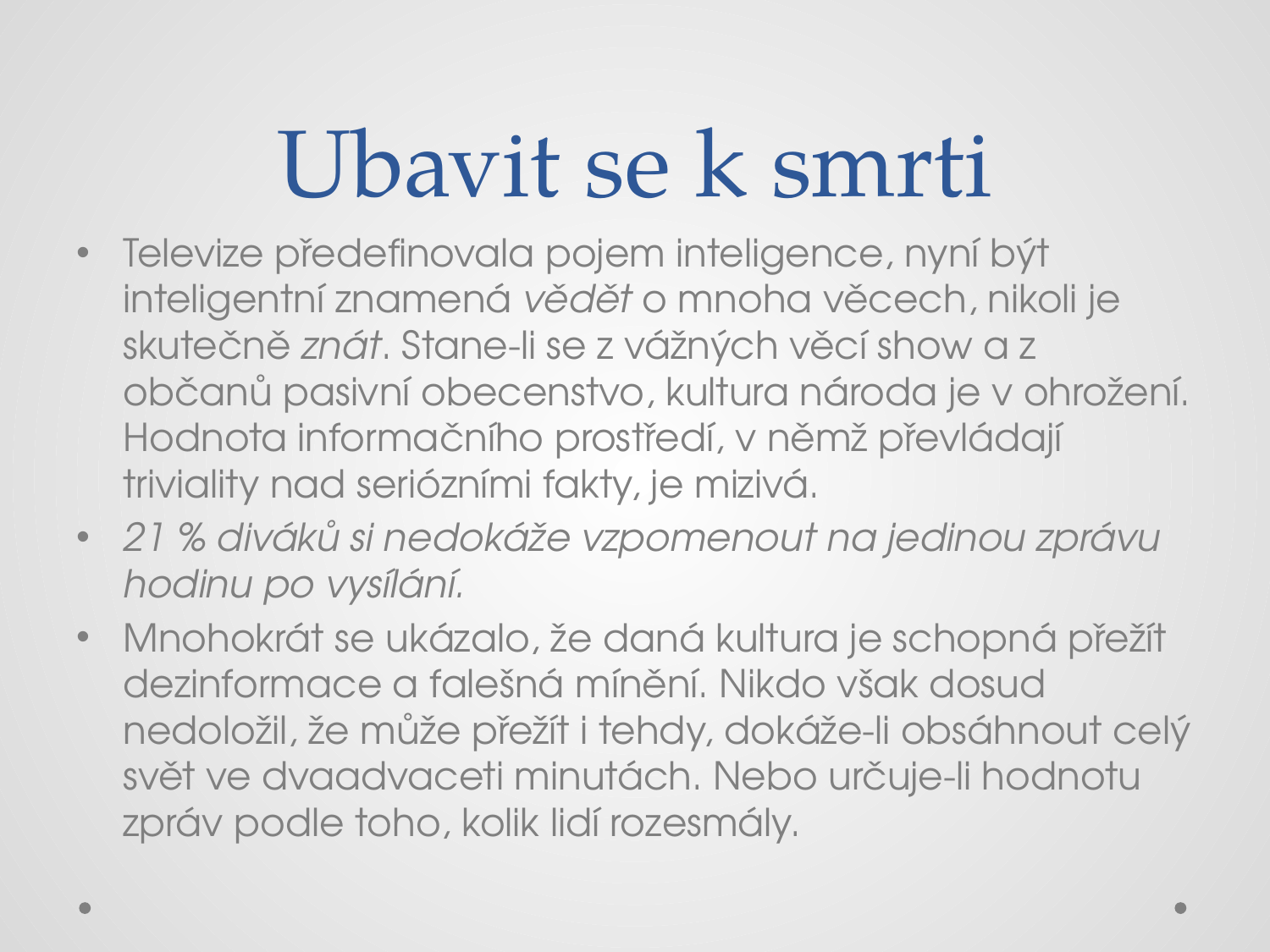

# Ubavit se k smrti
Televize předefinovala pojem inteligence, nyní být inteligentní znamená vědět o mnoha věcech, nikoli je skutečně znát. Stane-li se z vážných věcí show a z občanů pasivní obecenstvo, kultura národa je v ohrožení. Hodnota informačního prostředí, v němž převládají triviality nad seriózními fakty, je mizivá.
21 % diváků si nedokáže vzpomenout na jedinou zprávu hodinu po vysílání.
Mnohokrát se ukázalo, že daná kultura je schopná přežít dezinformace a falešná mínění. Nikdo však dosud nedoložil, že může přežít i tehdy, dokáže-li obsáhnout celý svět ve dvaadvaceti minutách. Nebo určuje-li hodnotu zpráv podle toho, kolik lidí rozesmály.